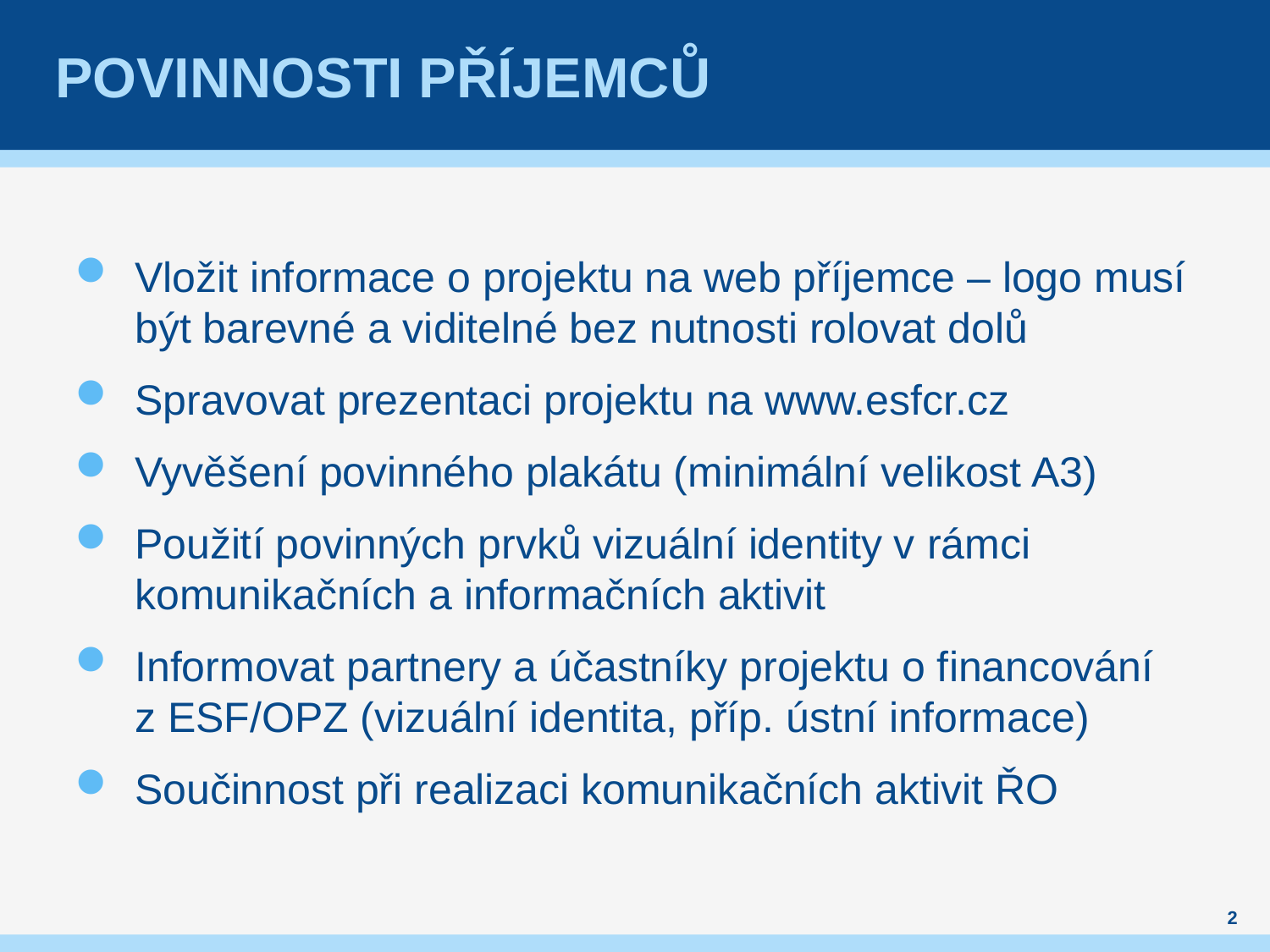

# POVINNOSTI PŘÍJEMCŮ
Vložit informace o projektu na web příjemce – logo musí být barevné a viditelné bez nutnosti rolovat dolů
Spravovat prezentaci projektu na www.esfcr.cz
Vyvěšení povinného plakátu (minimální velikost A3)
Použití povinných prvků vizuální identity v rámci komunikačních a informačních aktivit
Informovat partnery a účastníky projektu o financování  z ESF/OPZ (vizuální identita, příp. ústní informace)
Součinnost při realizaci komunikačních aktivit ŘO
2